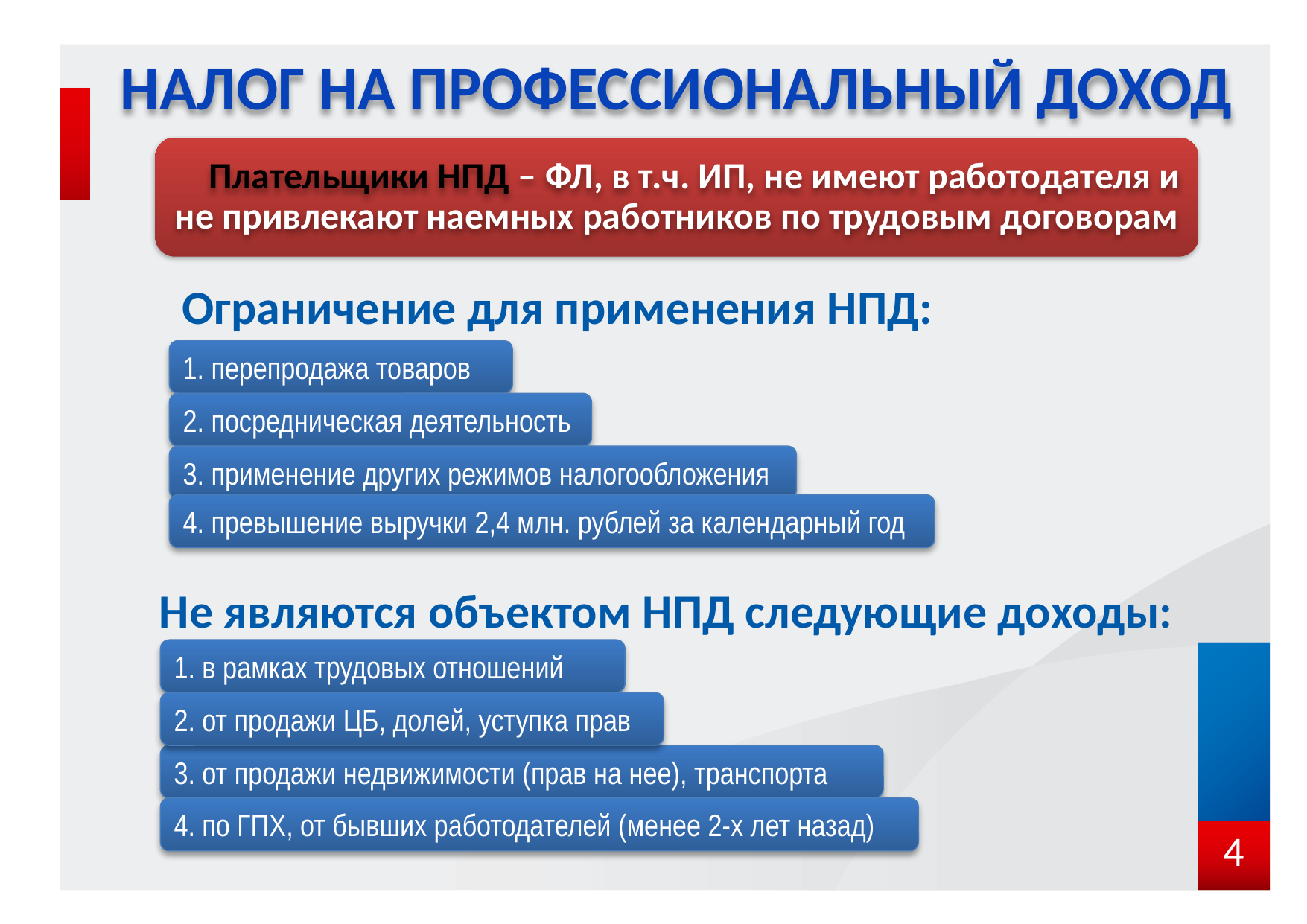

НАЛОГ НА ПРОФЕССИОНАЛЬНЫЙ ДОХОД

     Плательщики НПД – ФЛ, в т.ч. ИП, не имеют работодателя и не привлекают наемных работников по трудовым договорам
Ограничение для применения НПД:
1. перепродажа товаров
2. посредническая деятельность
3. применение других режимов налогообложения
4. превышение выручки 2,4 млн. рублей за календарный год
Не являются объектом НПД следующие доходы:
1. в рамках трудовых отношений
2. от продажи ЦБ, долей, уступка прав
3. от продажи недвижимости (прав на нее), транспорта
4. по ГПХ, от бывших работодателей (менее 2-х лет назад)
4